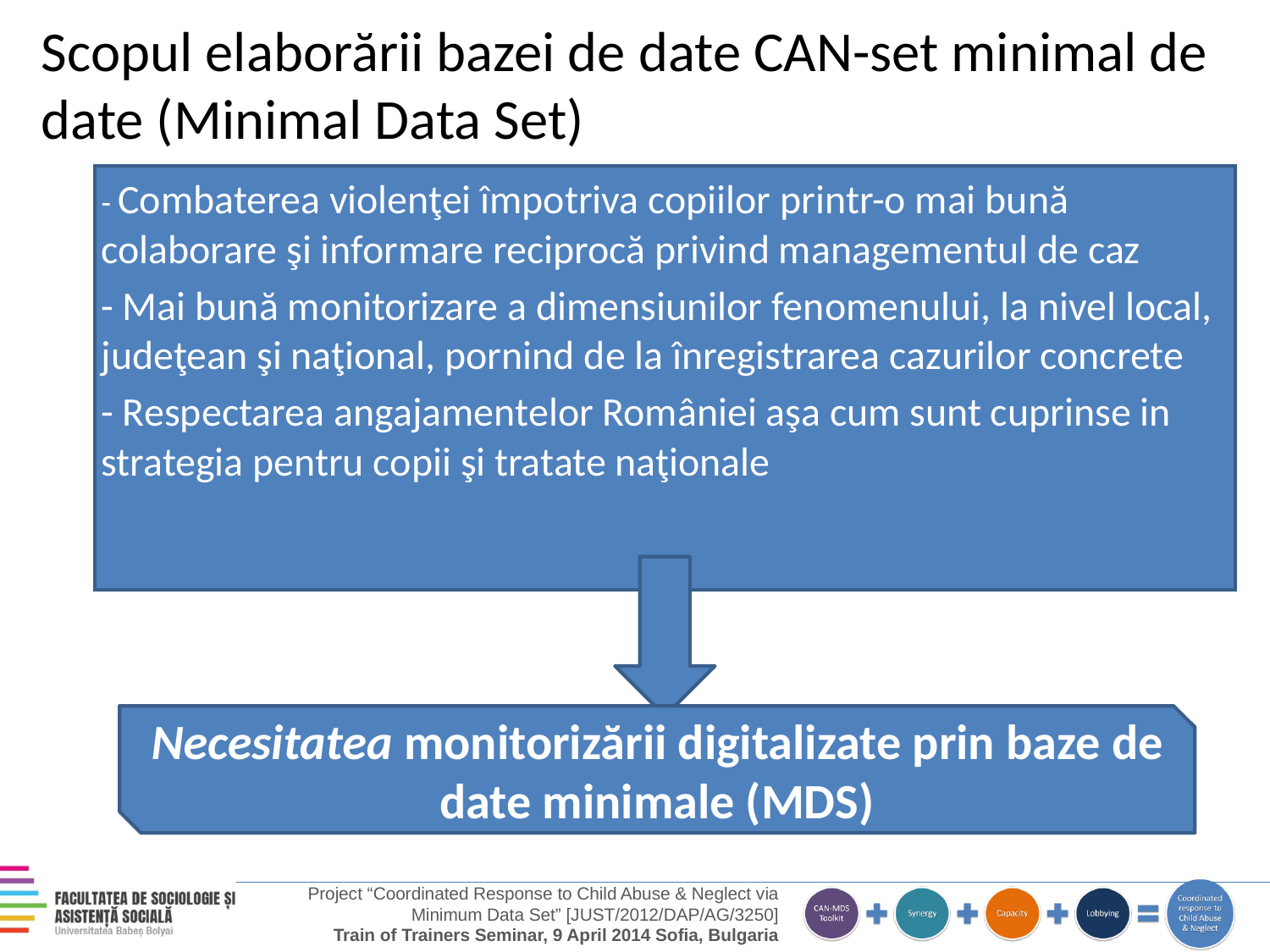

# Scopul elaborării bazei de date CAN-set minimal de date (Minimal Data Set)
- Combaterea violenţei împotriva copiilor printr-o mai bună colaborare şi informare reciprocă privind managementul de caz
- Mai bună monitorizare a dimensiunilor fenomenului, la nivel local, judeţean şi naţional, pornind de la înregistrarea cazurilor concrete
- Respectarea angajamentelor României aşa cum sunt cuprinse in strategia pentru copii şi tratate naţionale

Necesitatea monitorizării digitalizate prin baze de date minimale (MDS)